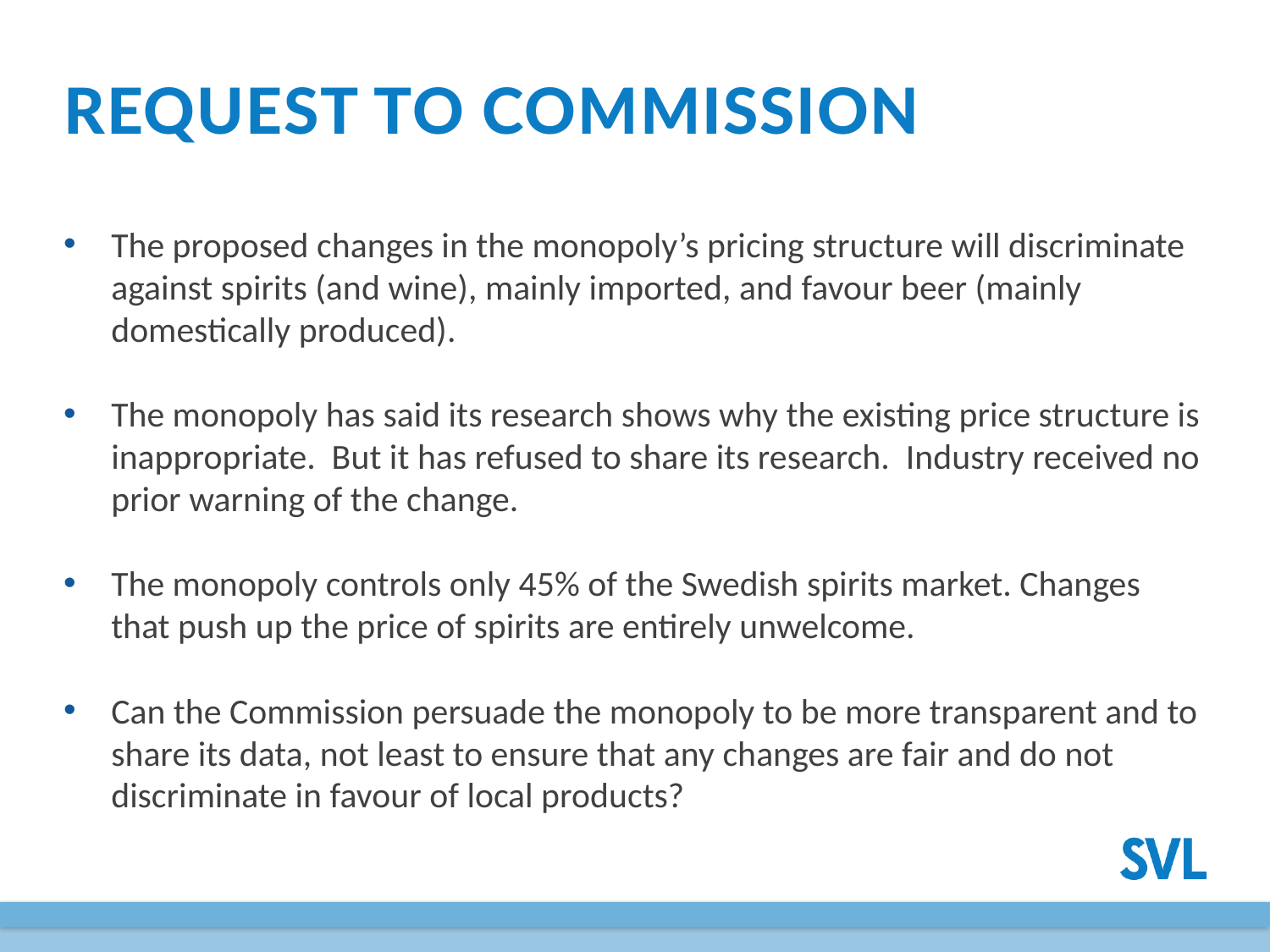

REQUEST TO COMMISSION
The proposed changes in the monopoly’s pricing structure will discriminate against spirits (and wine), mainly imported, and favour beer (mainly domestically produced).
The monopoly has said its research shows why the existing price structure is inappropriate.  But it has refused to share its research.  Industry received no prior warning of the change.
The monopoly controls only 45% of the Swedish spirits market. Changes that push up the price of spirits are entirely unwelcome.
Can the Commission persuade the monopoly to be more transparent and to share its data, not least to ensure that any changes are fair and do not discriminate in favour of local products?